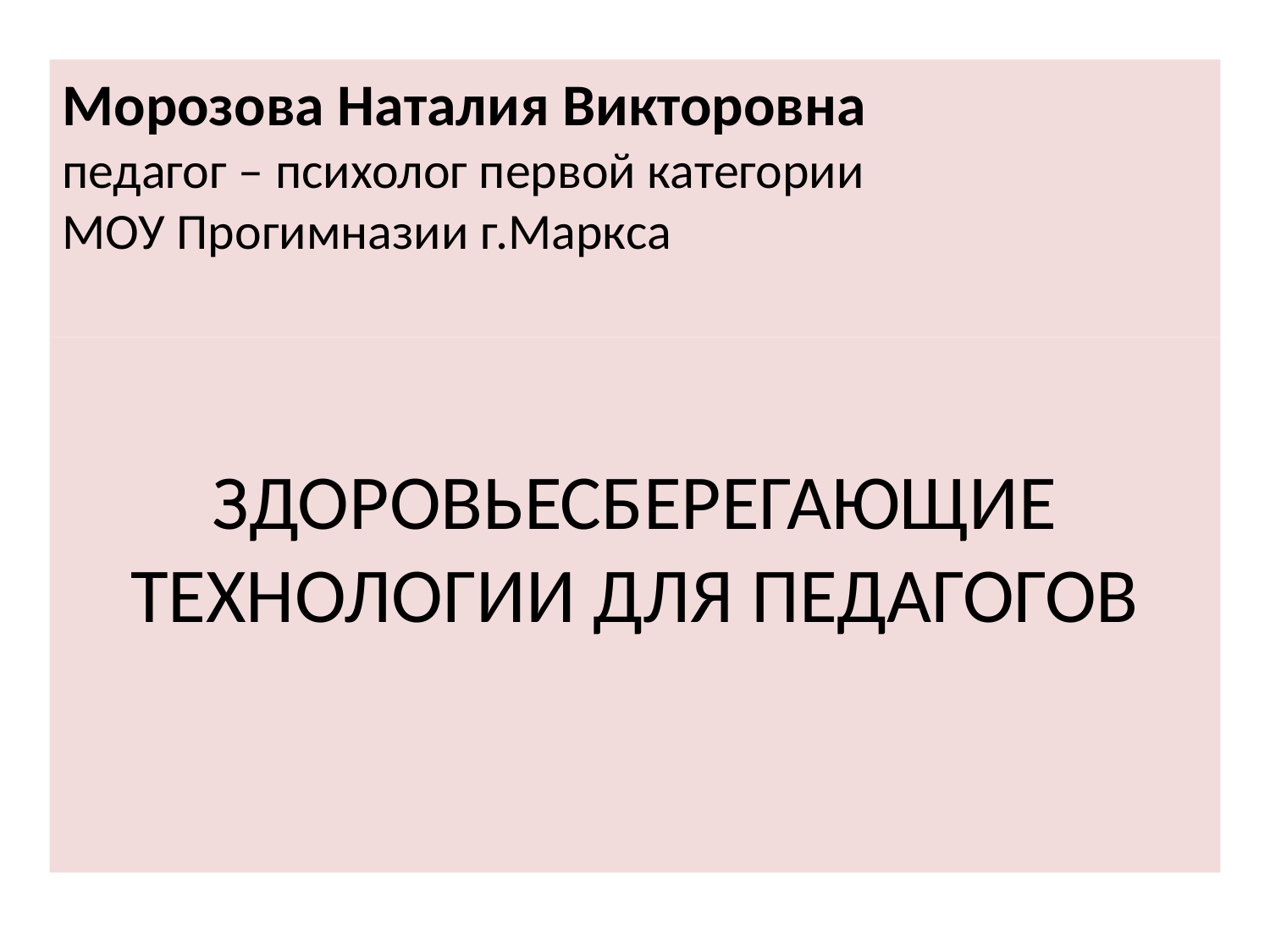

# Морозова Наталия Викторовна педагог – психолог первой категории МОУ Прогимназии г.Маркса

ЗДОРОВЬЕСБЕРЕГАЮЩИЕ ТЕХНОЛОГИИ ДЛЯ ПЕДАГОГОВ